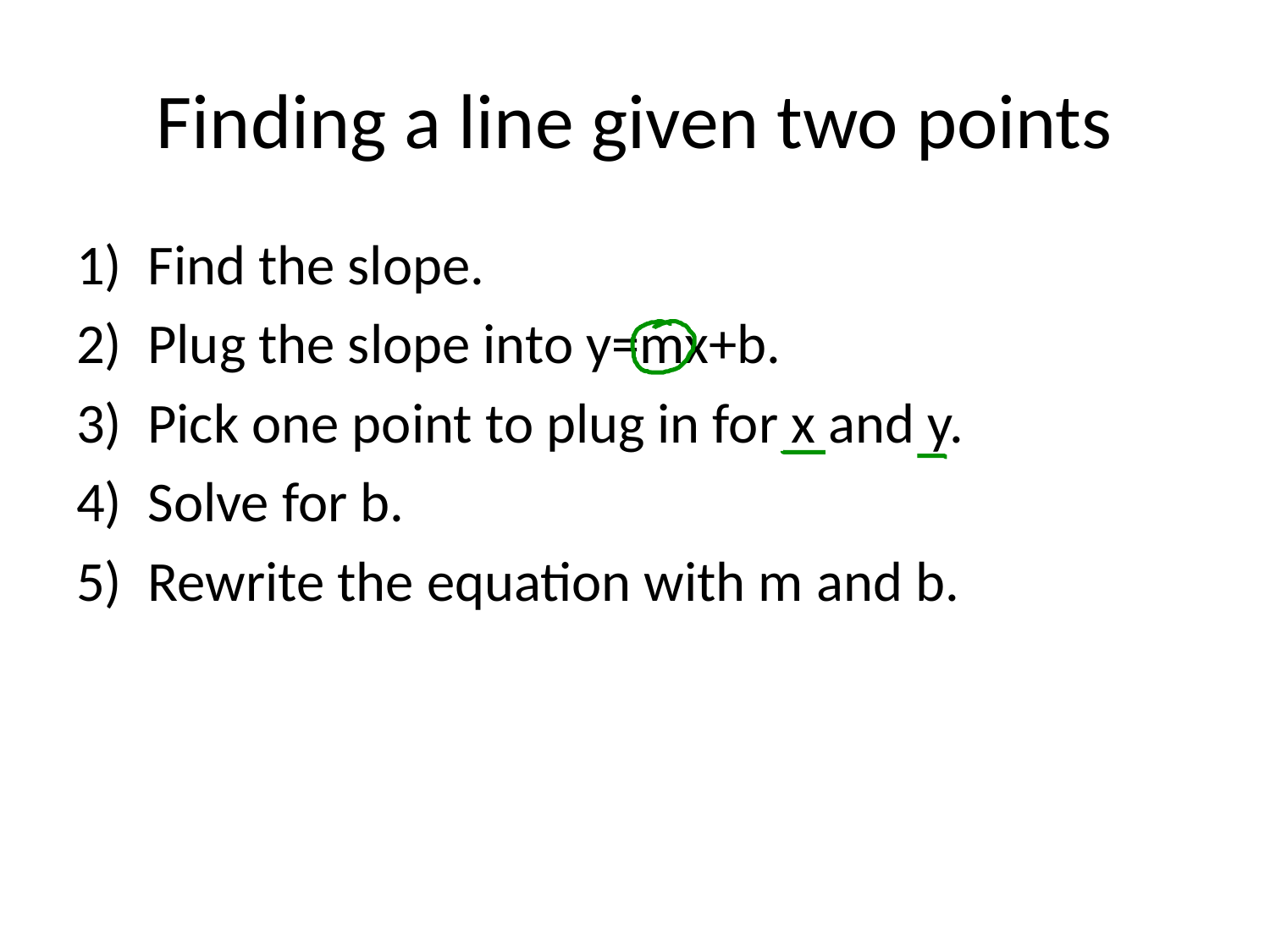

# Finding a line given two points
Find the slope.
Plug the slope into y=mx+b.
Pick one point to plug in for x and y.
Solve for b.
Rewrite the equation with m and b.